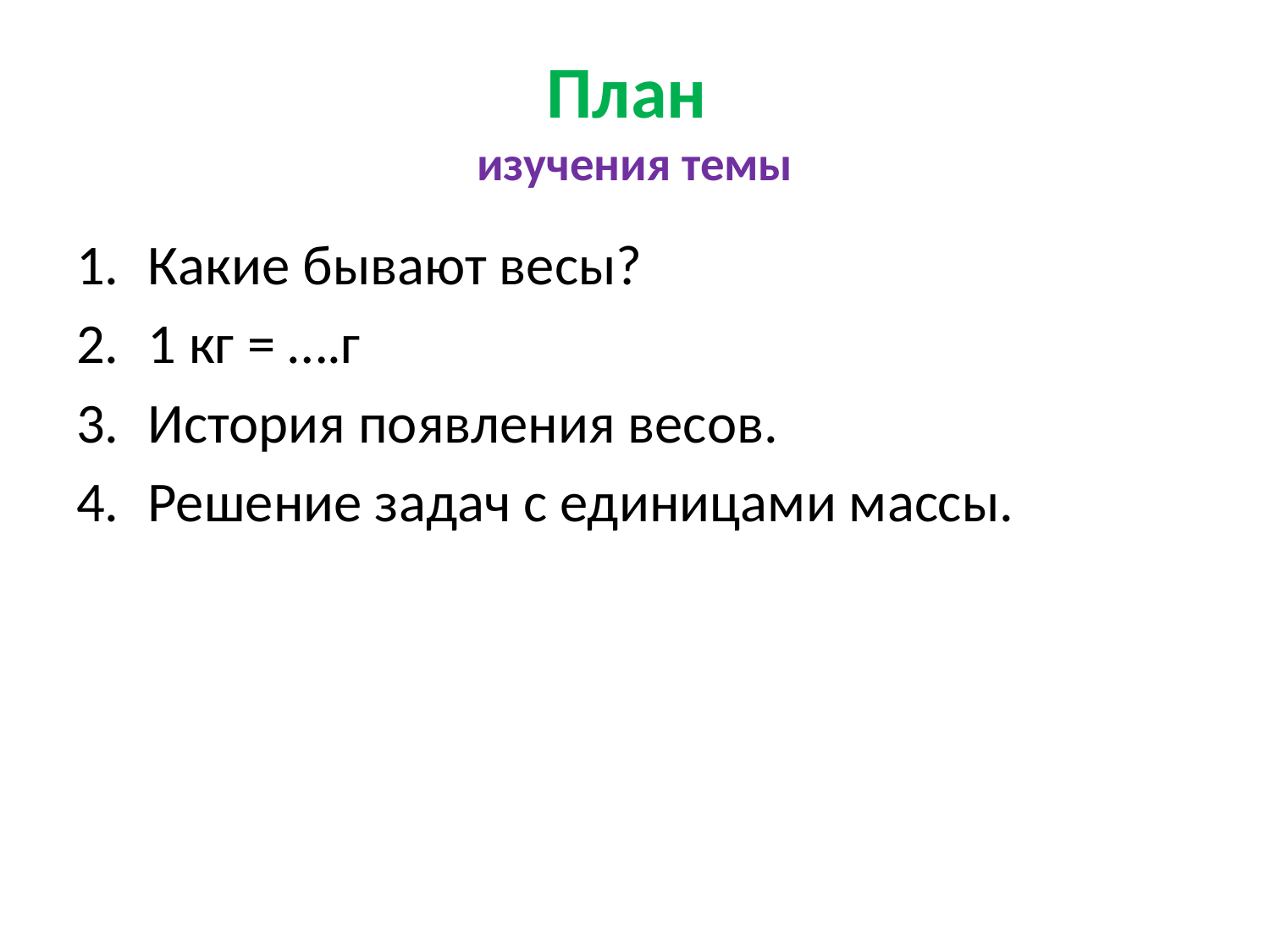

# План изучения темы
Какие бывают весы?
1 кг = ….г
История появления весов.
Решение задач с единицами массы.